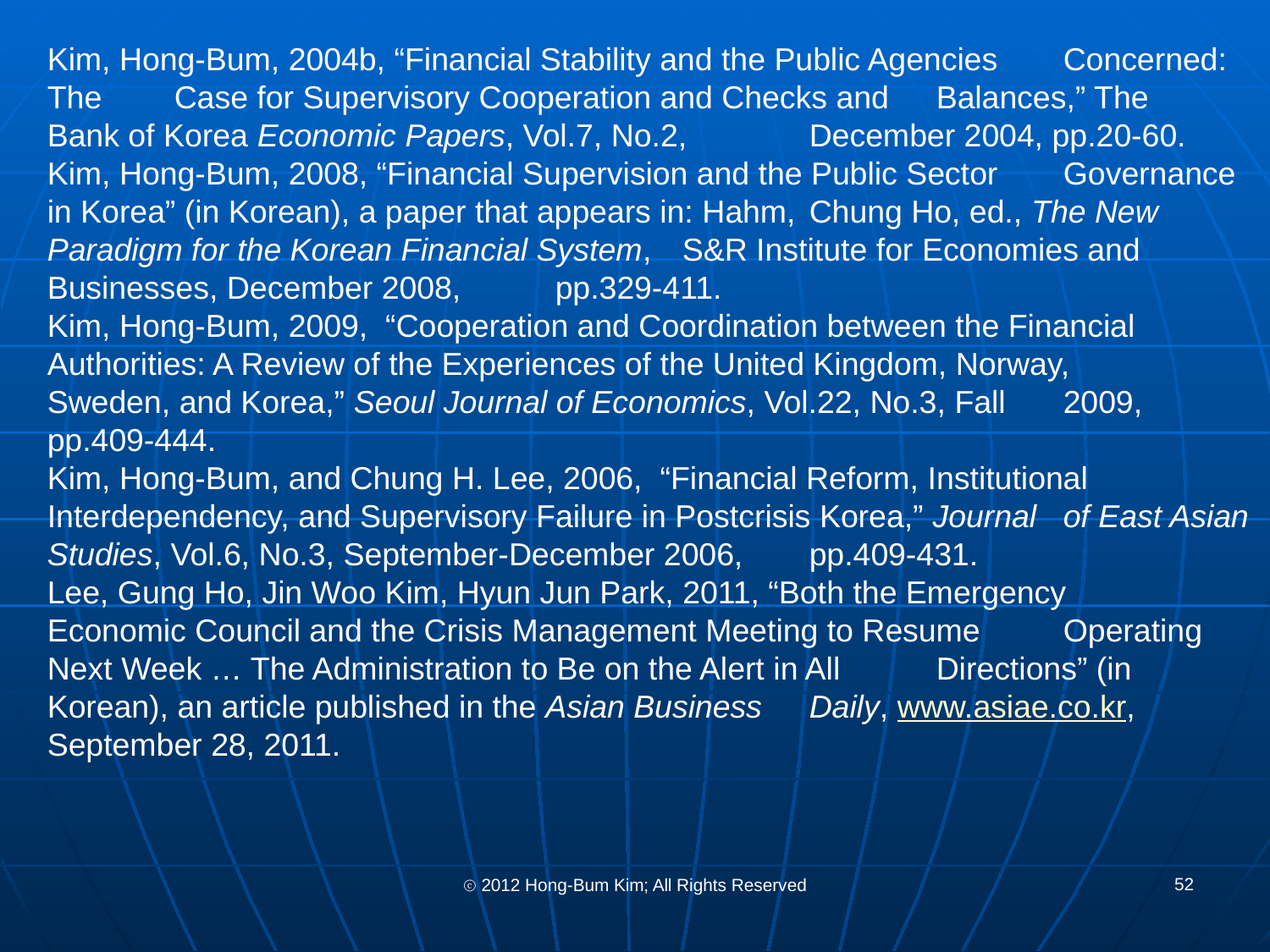

Kim, Hong-Bum, 2004b, “Financial Stability and the Public Agencies 	Concerned: The 	Case for Supervisory Cooperation and Checks and 	Balances,” The 	Bank of Korea Economic Papers, Vol.7, No.2, 	December 2004, pp.20-60.
Kim, Hong-Bum, 2008, “Financial Supervision and the Public Sector 	Governance in Korea” (in Korean), a paper that appears in: Hahm, 	Chung Ho, ed., The New Paradigm for the Korean Financial System, 	S&R Institute for Economies and Businesses, December 2008, 	pp.329-411.
Kim, Hong-Bum, 2009,  “Cooperation and Coordination between the Financial 	Authorities: A Review of the Experiences of the United Kingdom, Norway, 	Sweden, and Korea,” Seoul Journal of Economics, Vol.22, No.3, Fall 	2009, pp.409-444.
Kim, Hong-Bum, and Chung H. Lee, 2006,  “Financial Reform, Institutional 	Interdependency, and Supervisory Failure in Postcrisis Korea,” Journal 	of East Asian Studies, Vol.6, No.3, September-December 2006, 	pp.409-431.
Lee, Gung Ho, Jin Woo Kim, Hyun Jun Park, 2011, “Both the Emergency 	Economic Council and the Crisis Management Meeting to Resume 	Operating Next Week … The Administration to Be on the Alert in All 	Directions” (in Korean), an article published in the Asian Business 	Daily, www.asiae.co.kr, 	September 28, 2011.

52
ⓒ 2012 Hong-Bum Kim; All Rights Reserved